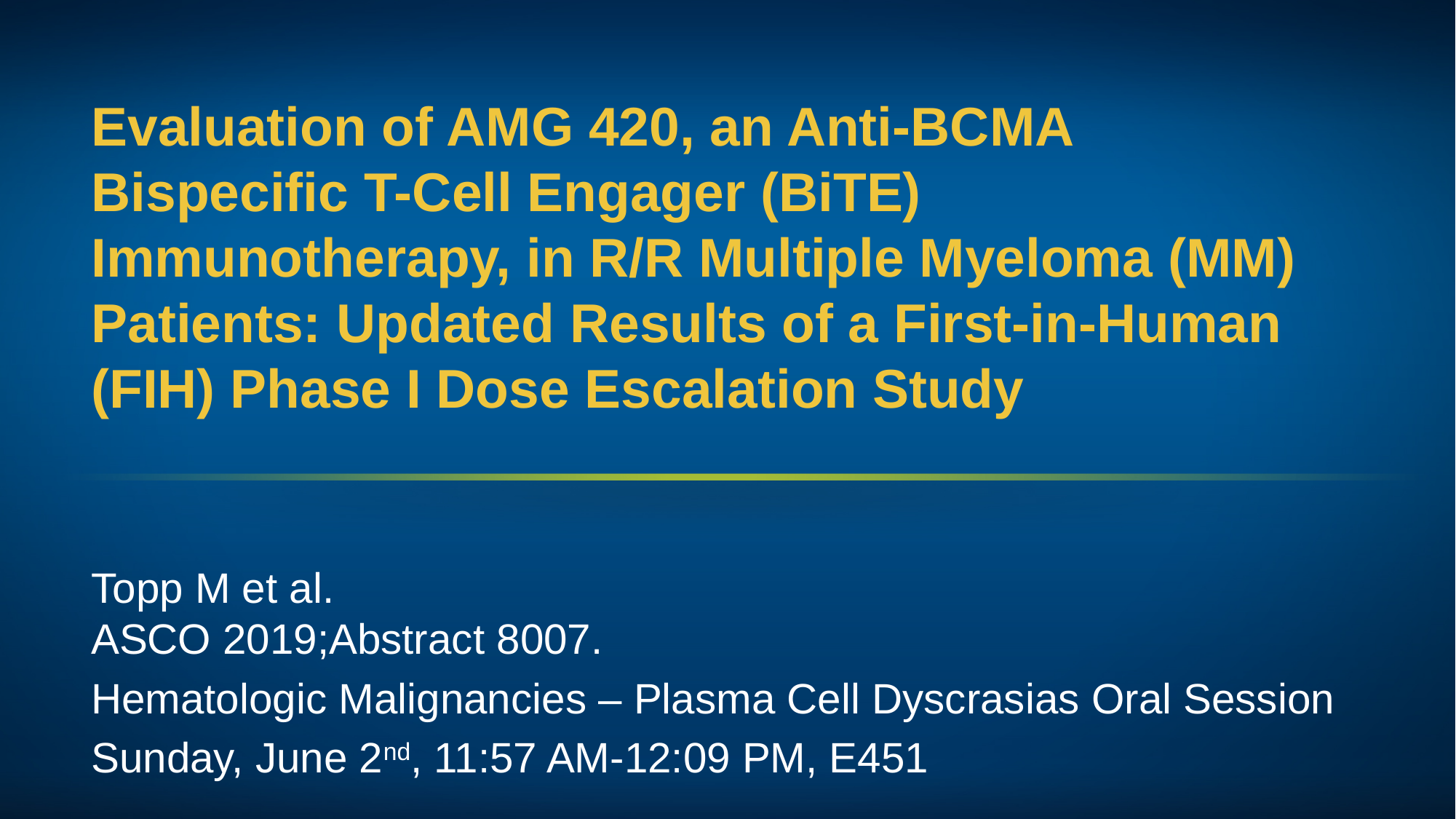

# Evaluation of AMG 420, an Anti-BCMA Bispecific T-Cell Engager (BiTE) Immunotherapy, in R/R Multiple Myeloma (MM) Patients: Updated Results of a First-in-Human (FIH) Phase I Dose Escalation Study
Topp M et al.
ASCO 2019;Abstract 8007.
Hematologic Malignancies – Plasma Cell Dyscrasias Oral Session
Sunday, June 2nd, 11:57 AM-12:09 PM, E451